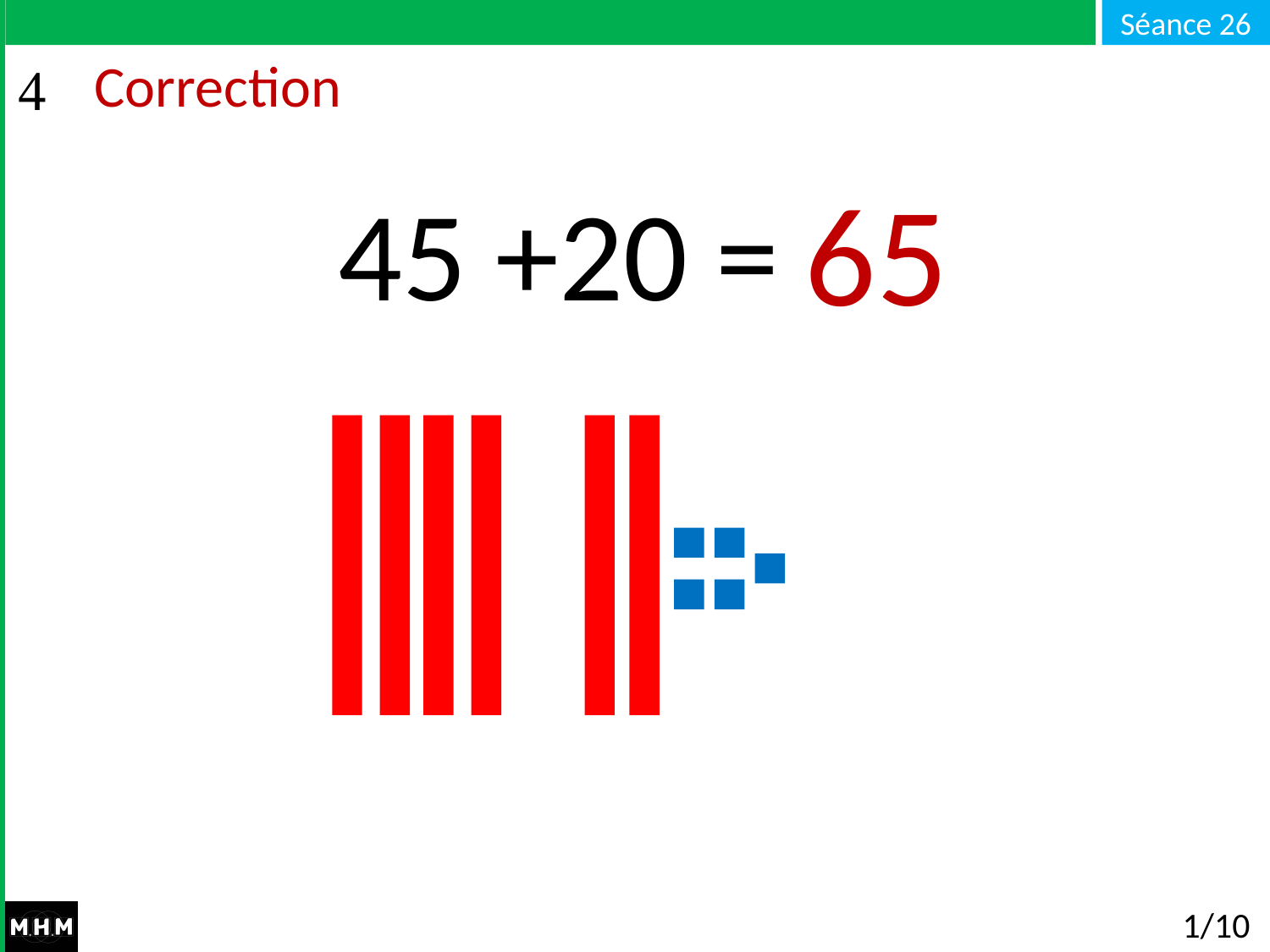

# Correction
65
45 +20 = …

1/10